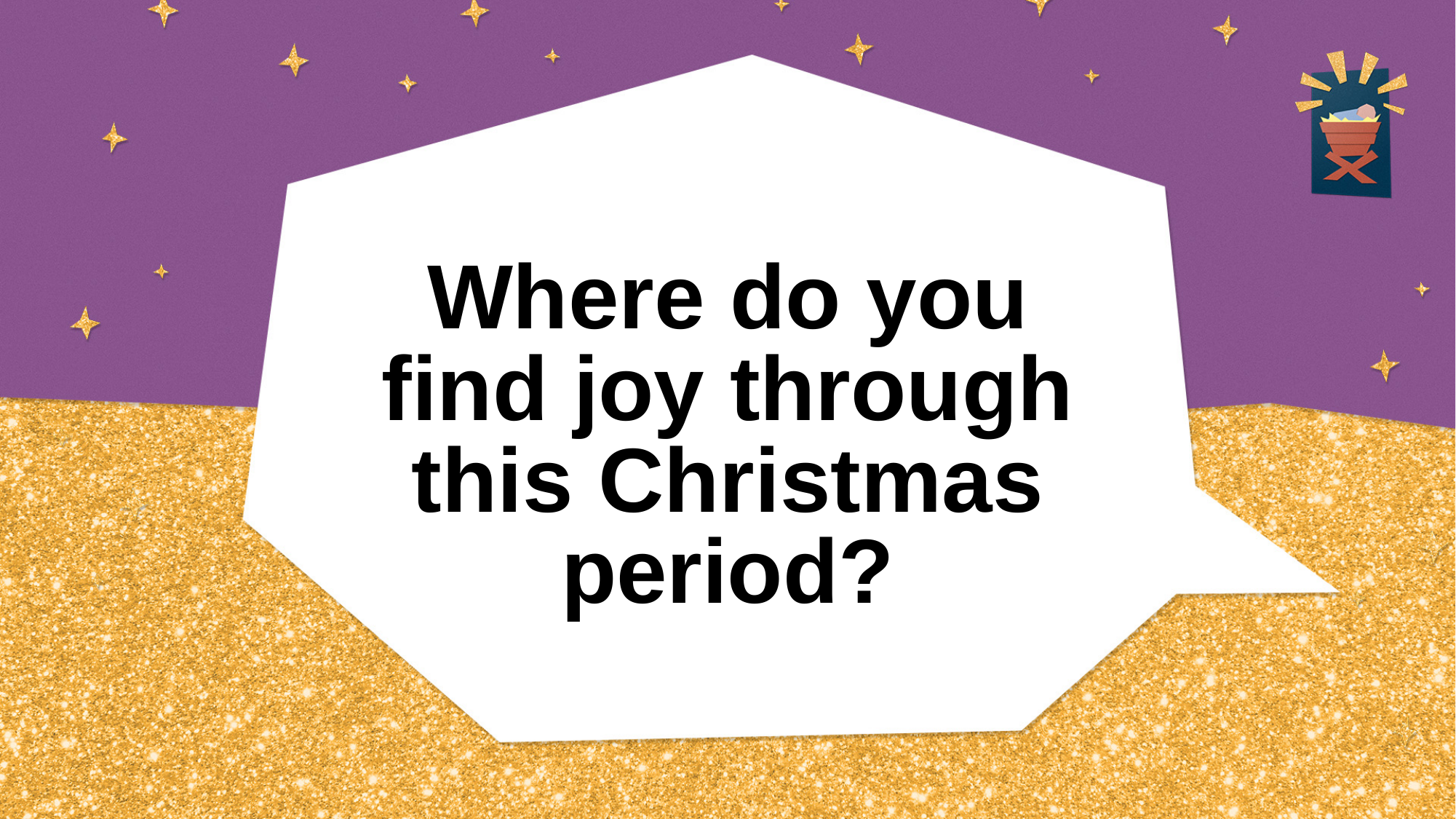

# Where do you find joy through this Christmas period?